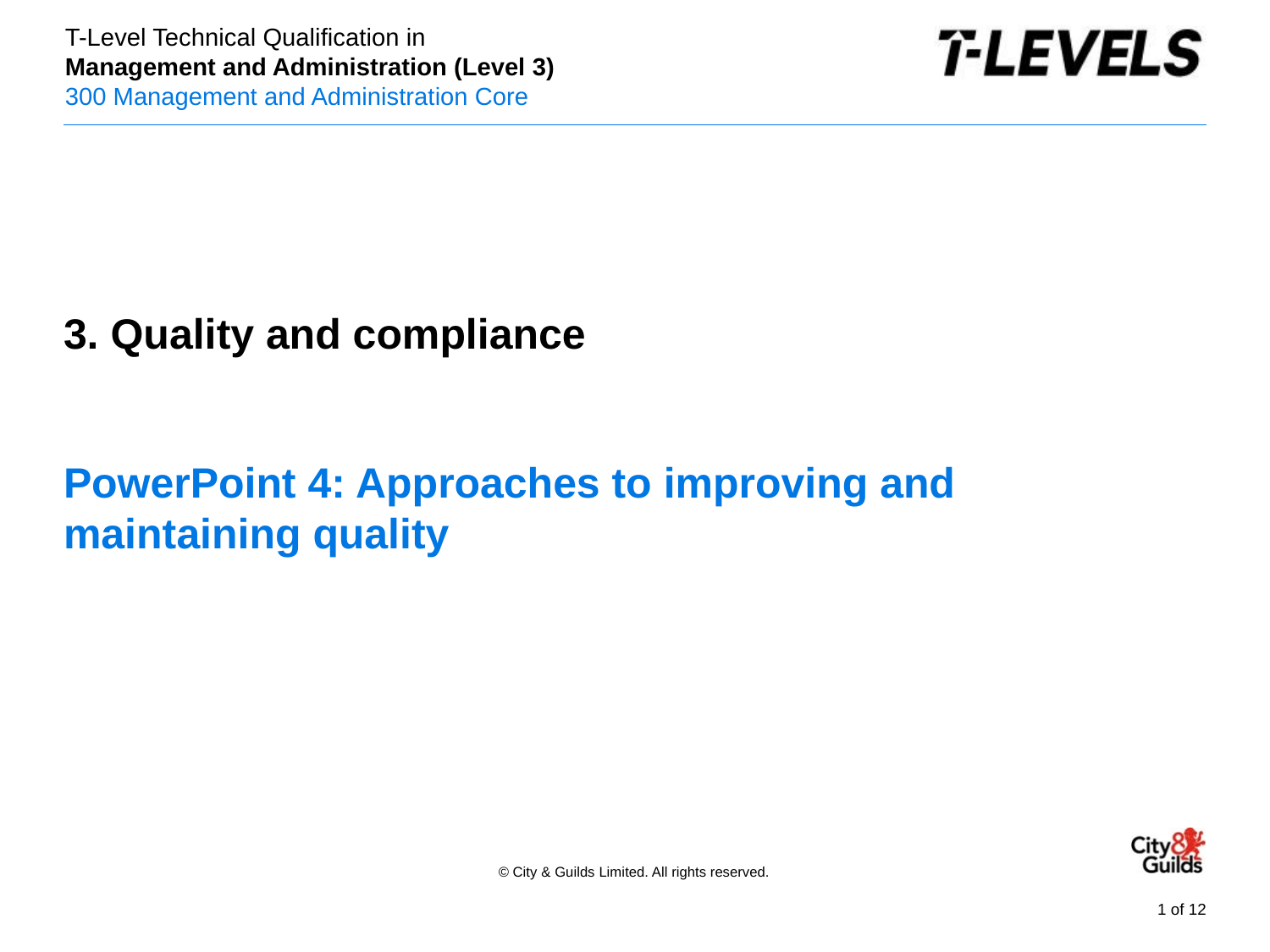

PowerPoint presentation
3. Quality and compliance

# PowerPoint 4: Approaches to improving and maintaining quality